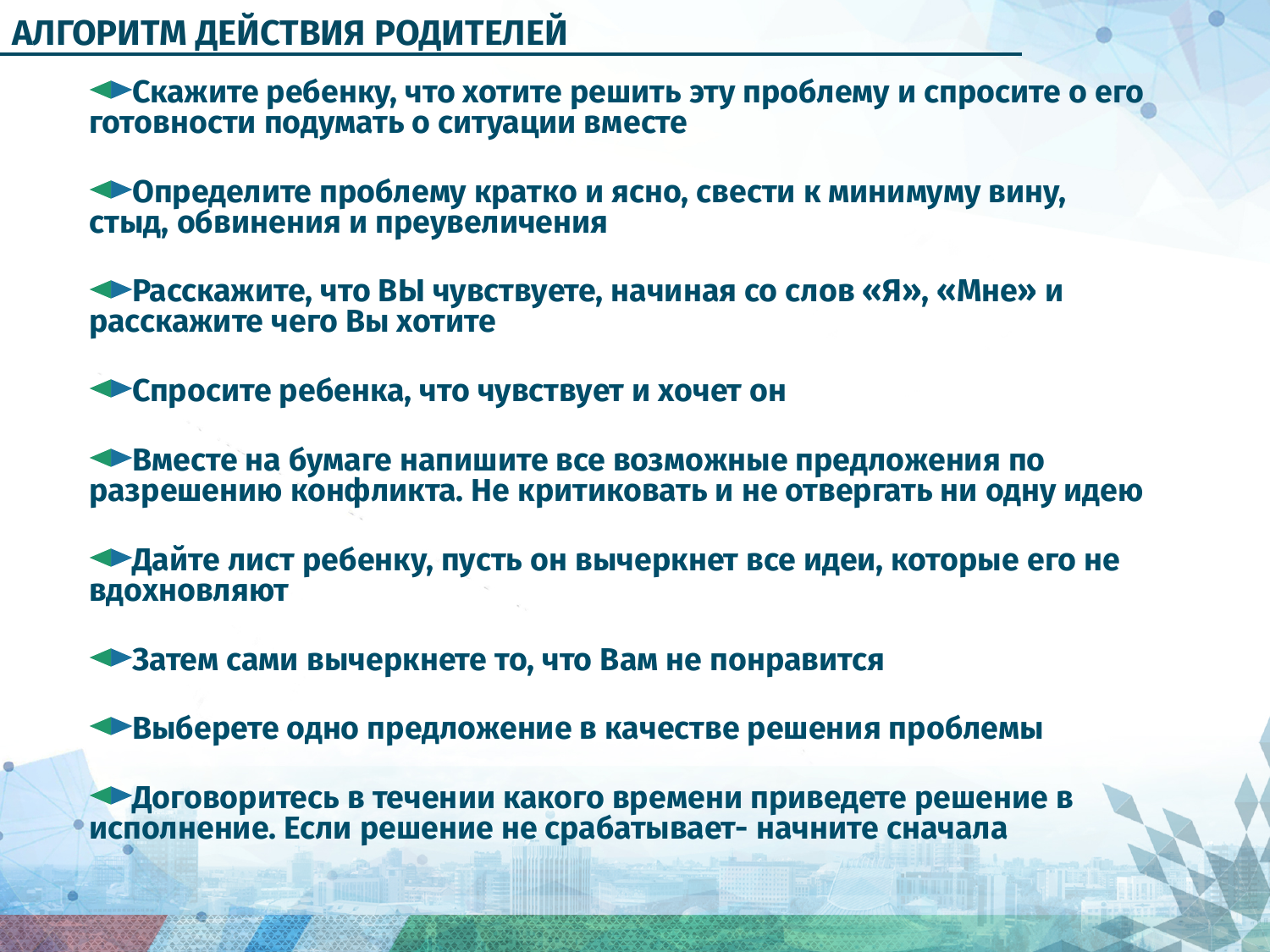

АЛГОРИТМ ДЕЙСТВИЯ РОДИТЕЛЕЙ
Скажите ребенку, что хотите решить эту проблему и спросите о его готовности подумать о ситуации вместе
Определите проблему кратко и ясно, свести к минимуму вину, стыд, обвинения и преувеличения
Расскажите, что ВЫ чувствуете, начиная со слов «Я», «Мне» и расскажите чего Вы хотите
Спросите ребенка, что чувствует и хочет он
Вместе на бумаге напишите все возможные предложения по разрешению конфликта. Не критиковать и не отвергать ни одну идею
Дайте лист ребенку, пусть он вычеркнет все идеи, которые его не вдохновляют
Затем сами вычеркнете то, что Вам не понравится
Выберете одно предложение в качестве решения проблемы
Договоритесь в течении какого времени приведете решение в исполнение. Если решение не срабатывает- начните сначала